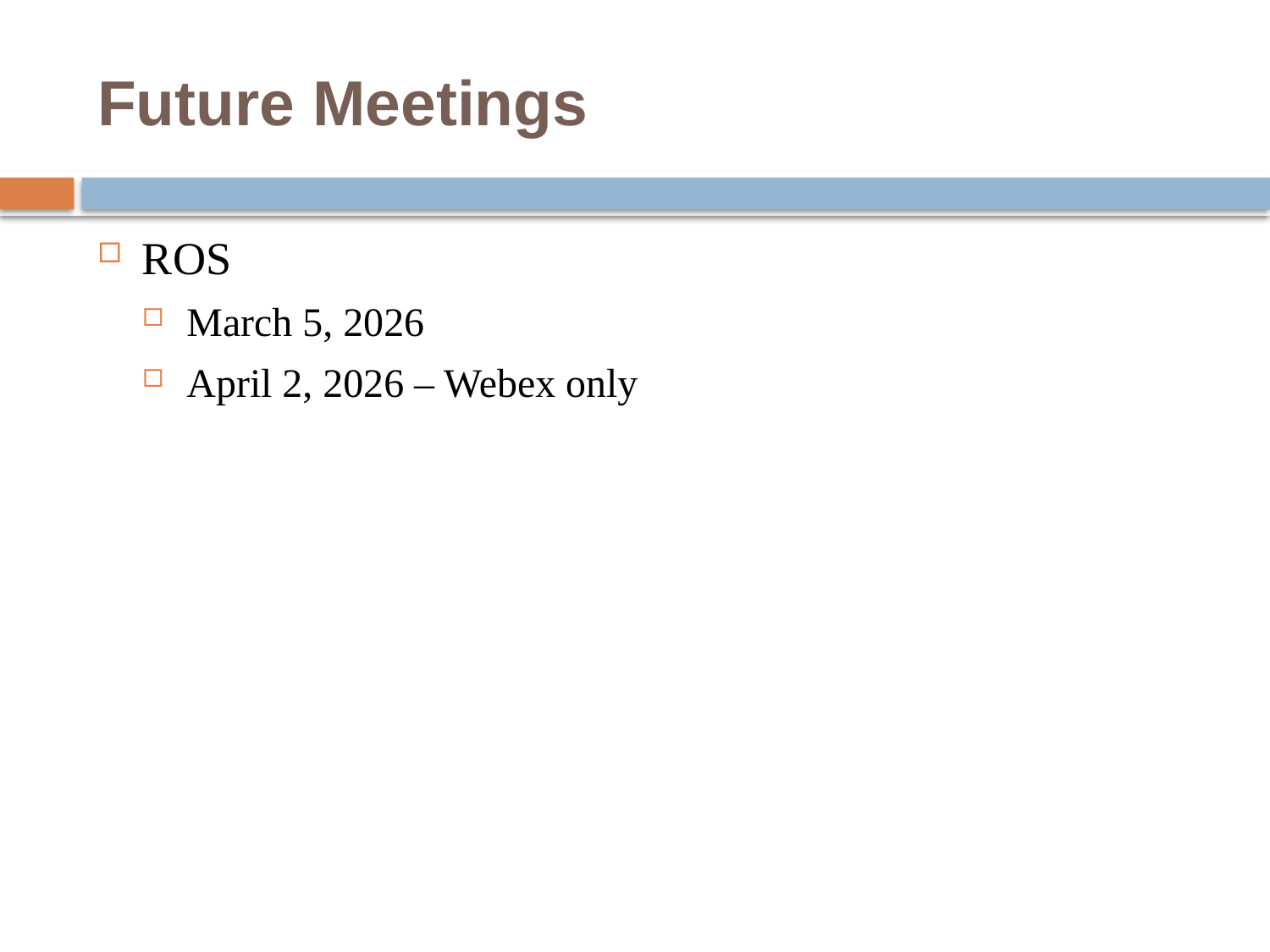

# Future Meetings
ROS
March 5, 2026
April 2, 2026 – Webex only